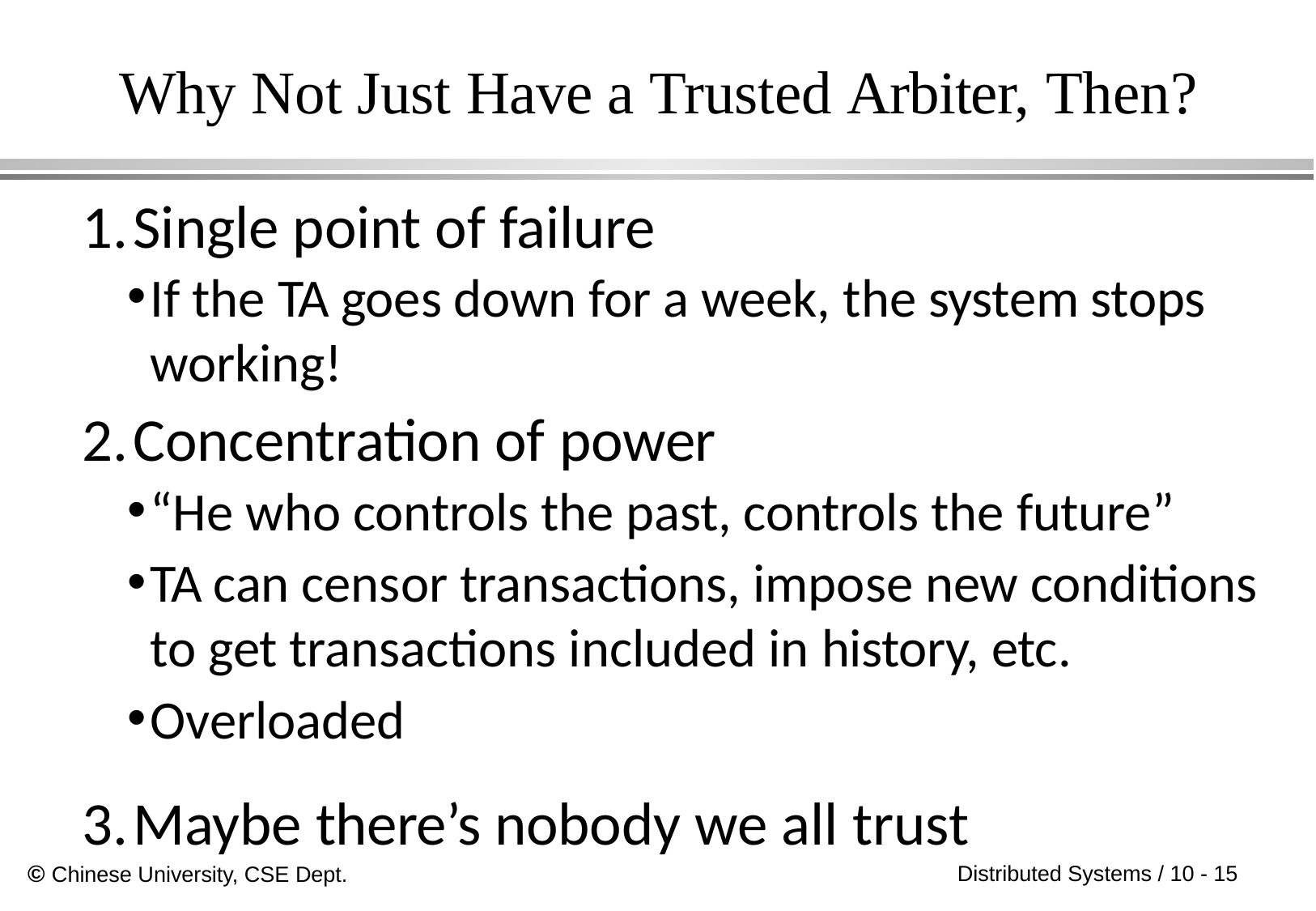

# Why Not Just Have a Trusted Arbiter, Then?
Single point of failure
If the TA goes down for a week, the system stops working!
Concentration of power
“He who controls the past, controls the future”
TA can censor transactions, impose new conditions to get transactions included in history, etc.
Overloaded

Maybe there’s nobody we all trust